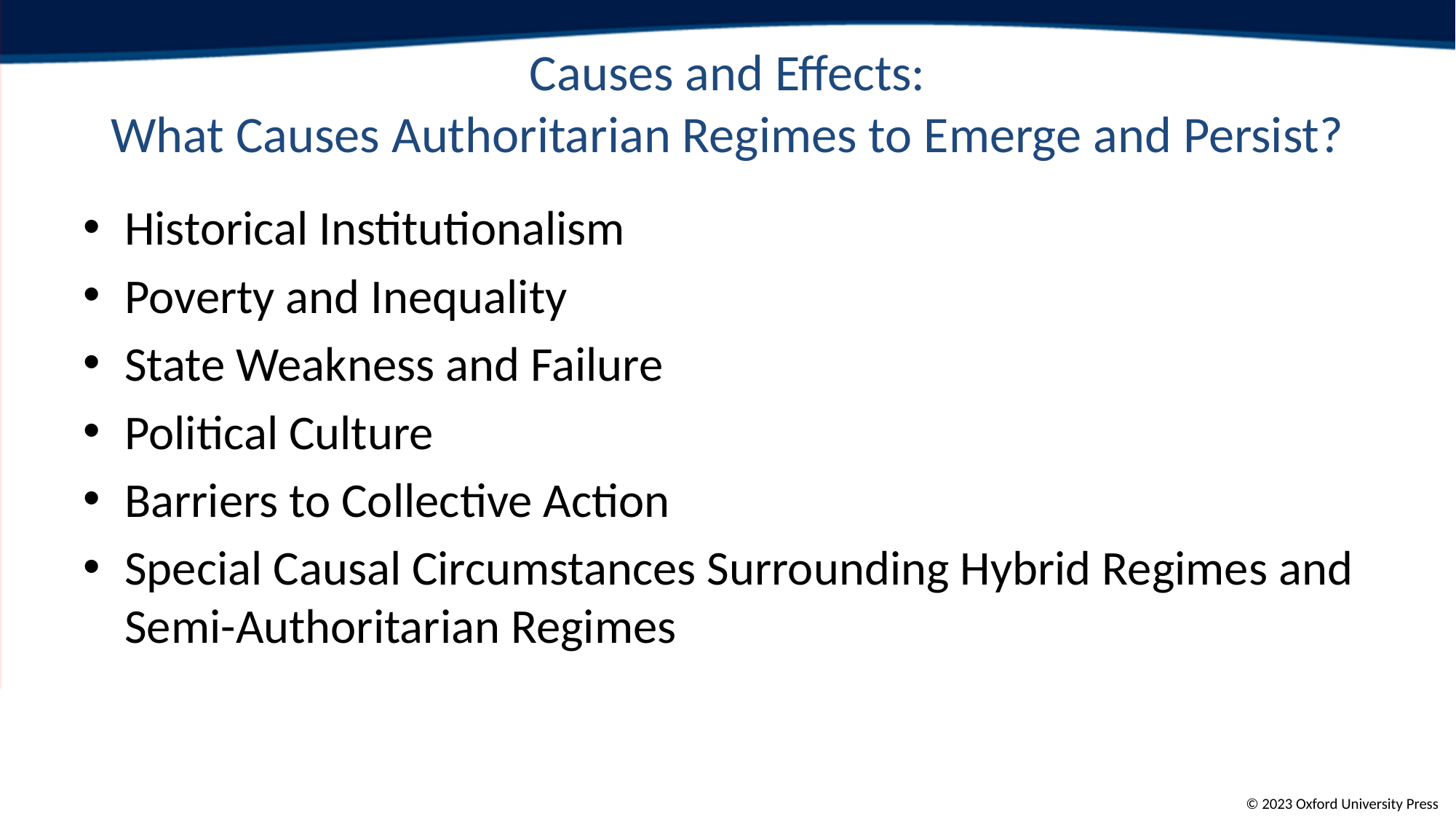

# Causes and Effects: What Causes Authoritarian Regimes to Emerge and Persist?
Historical Institutionalism
Poverty and Inequality
State Weakness and Failure
Political Culture
Barriers to Collective Action
Special Causal Circumstances Surrounding Hybrid Regimes and Semi-Authoritarian Regimes